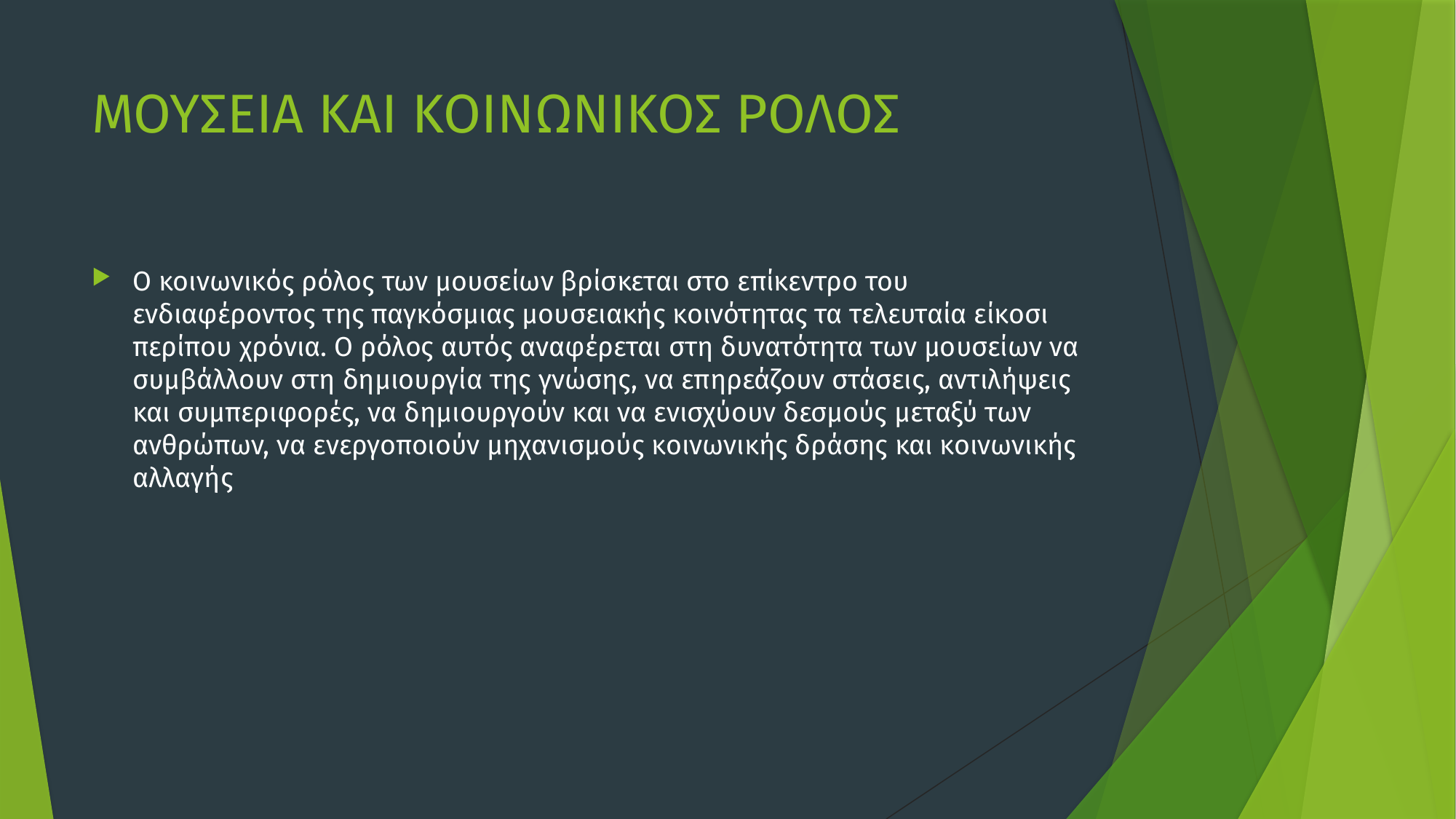

# ΜΟΥΣΕΙΑ ΚΑΙ ΚΟΙΝΩΝΙΚΟΣ ΡΟΛΟΣ
Ο κοινωνικός ρόλος των μουσείων βρίσκεται στο επίκεντρο του ενδιαφέροντος της παγκόσμιας μουσειακής κοινότητας τα τελευταία είκοσι περίπου χρόνια. Ο ρόλος αυτός αναφέρεται στη δυνατότητα των μουσείων να συμβάλλουν στη δημιουργία της γνώσης, να επηρεάζουν στάσεις, αντιλήψεις και συμπεριφορές, να δημιουργούν και να ενισχύουν δεσμούς μεταξύ των ανθρώπων, να ενεργοποιούν μηχανισμούς κοινωνικής δράσης και κοινωνικής αλλαγής